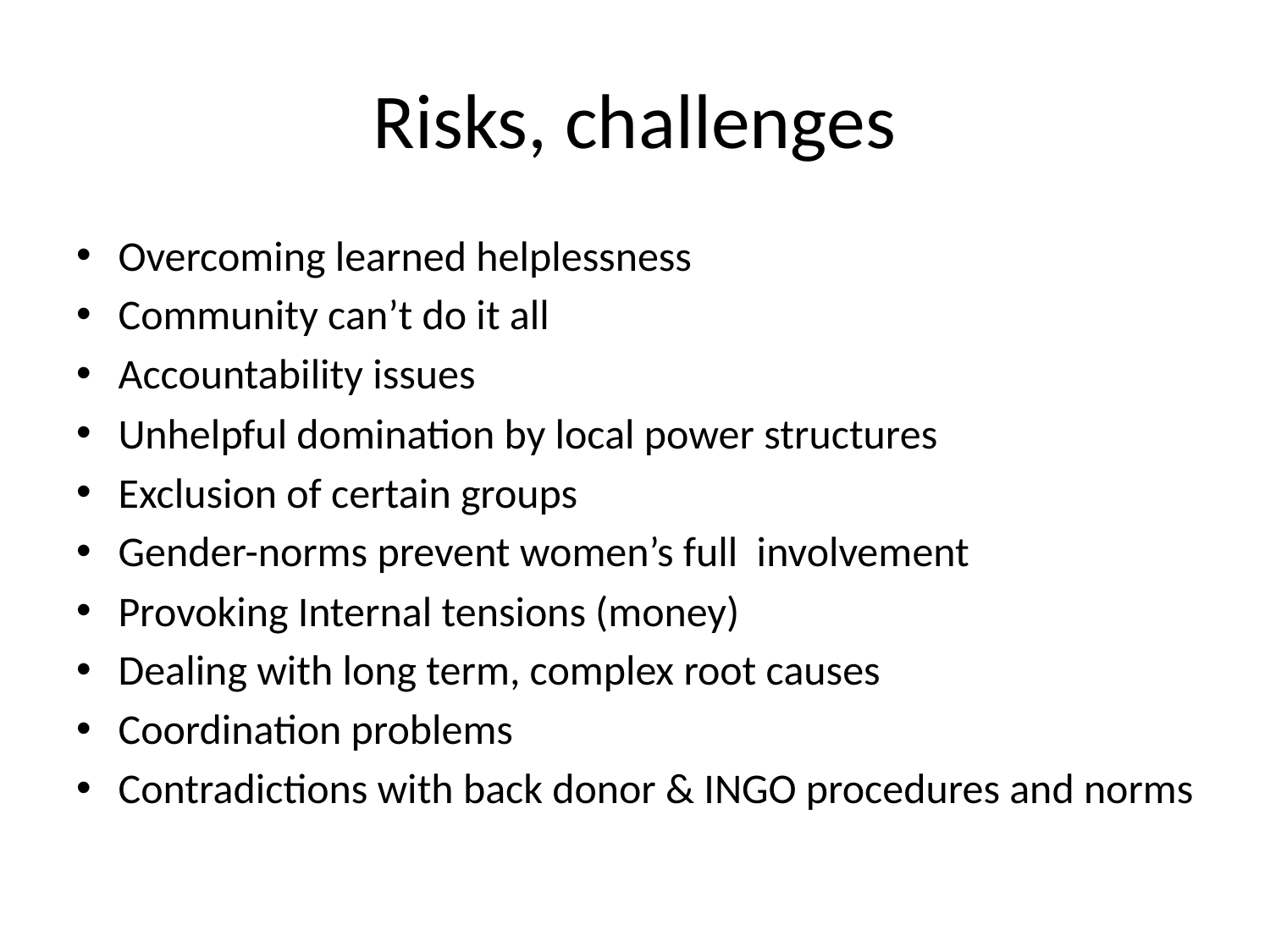

# Risks, challenges
Overcoming learned helplessness
Community can’t do it all
Accountability issues
Unhelpful domination by local power structures
Exclusion of certain groups
Gender-norms prevent women’s full  involvement
Provoking Internal tensions (money)
Dealing with long term, complex root causes
Coordination problems
Contradictions with back donor & INGO procedures and norms